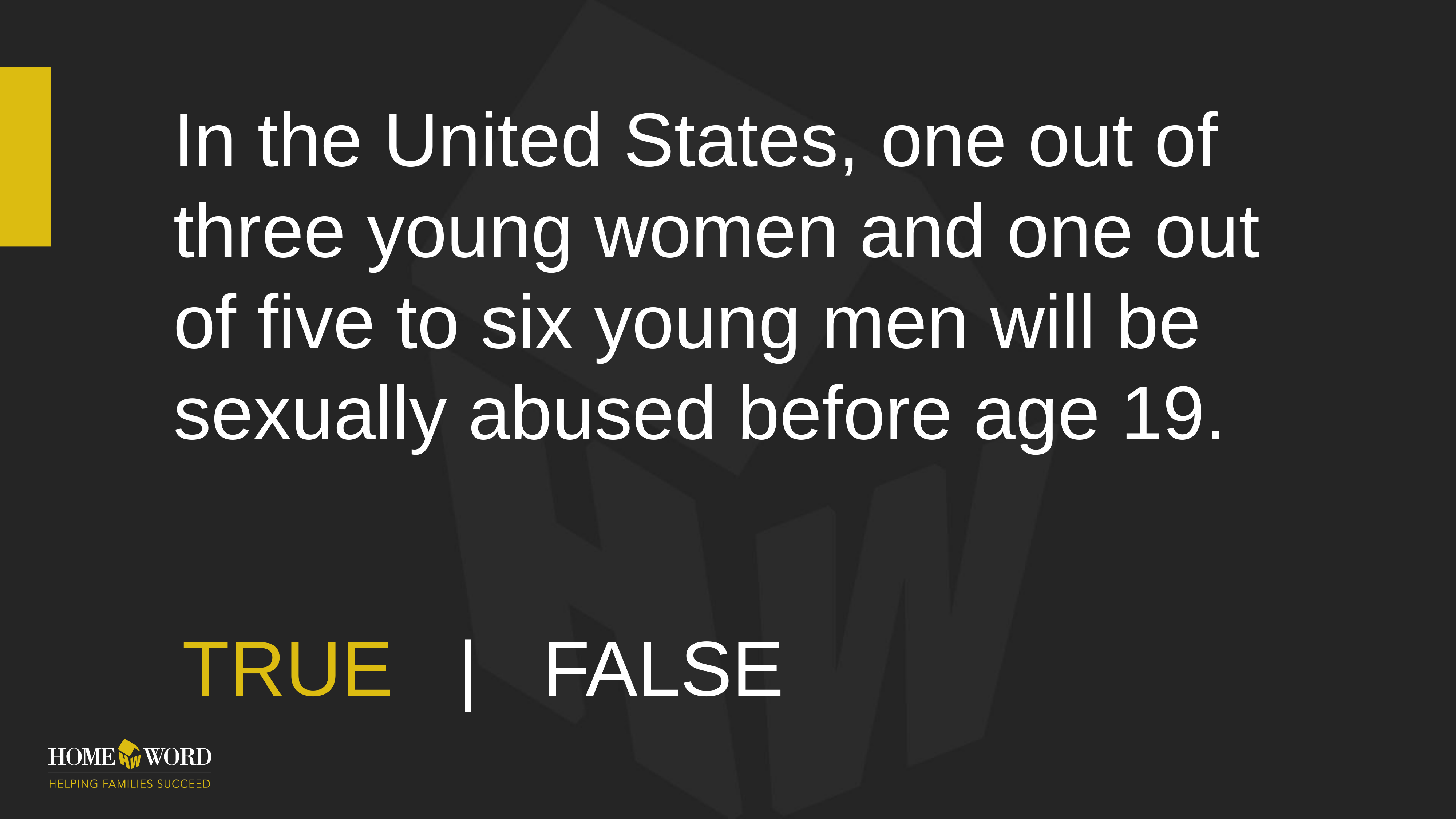

# In the United States, one out of three young women and one out of five to six young men will be sexually abused before age 19.
TRUE   |   FALSE